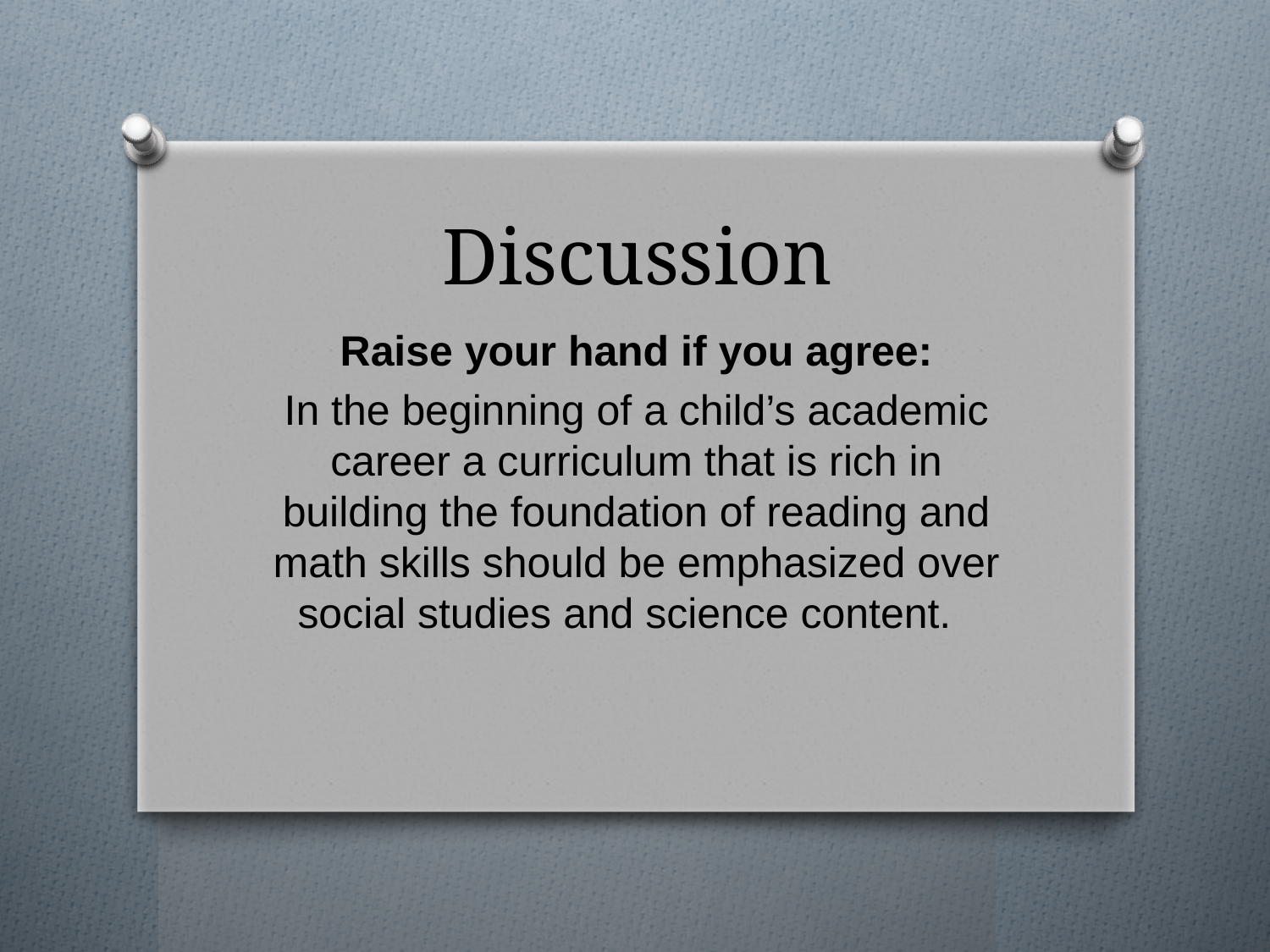

# Discussion
Raise your hand if you agree:
In the beginning of a child’s academic career a curriculum that is rich in building the foundation of reading and math skills should be emphasized over social studies and science content.